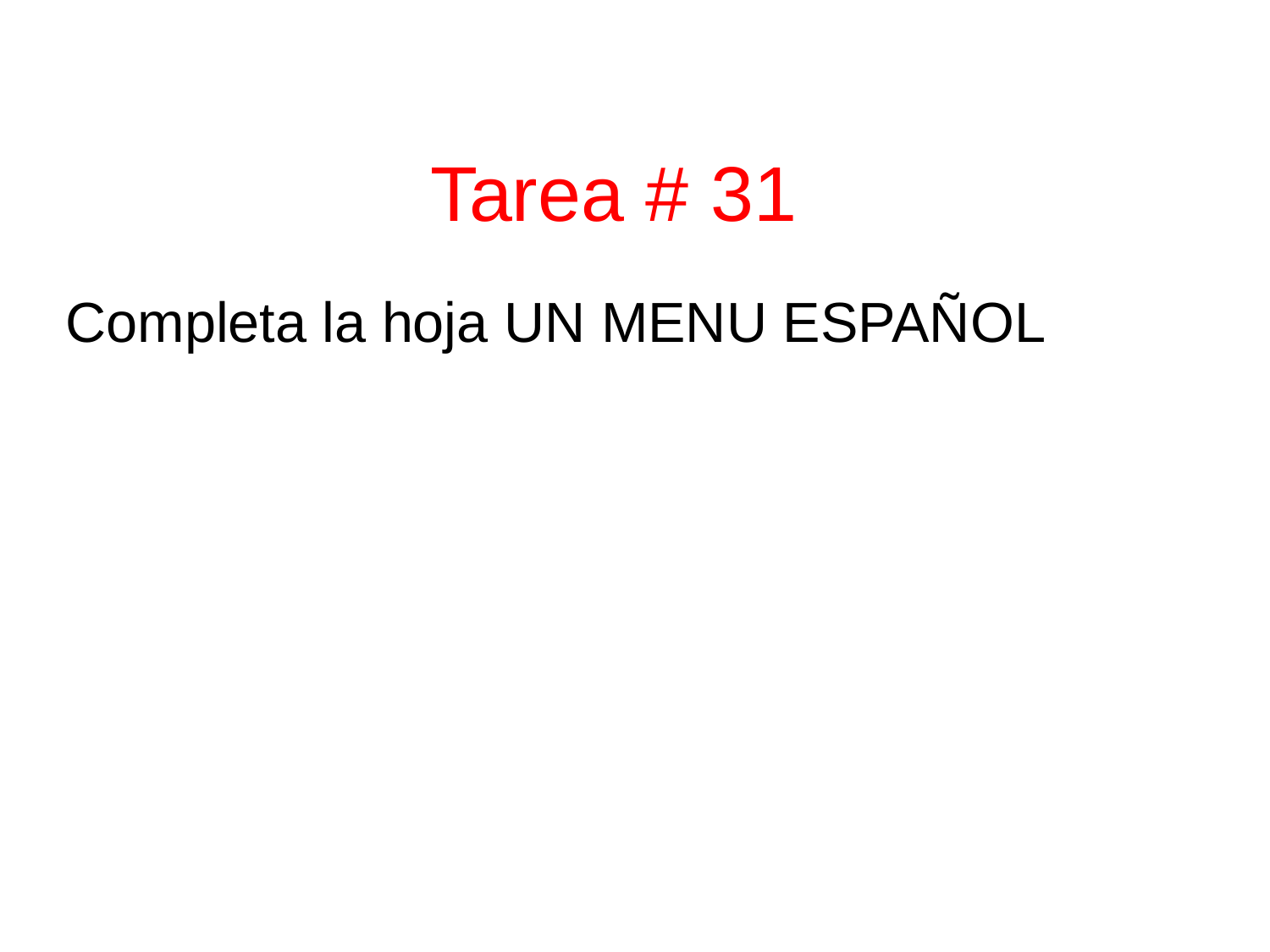

Tarea # 31

Completa la hoja UN MENU ESPAÑOL